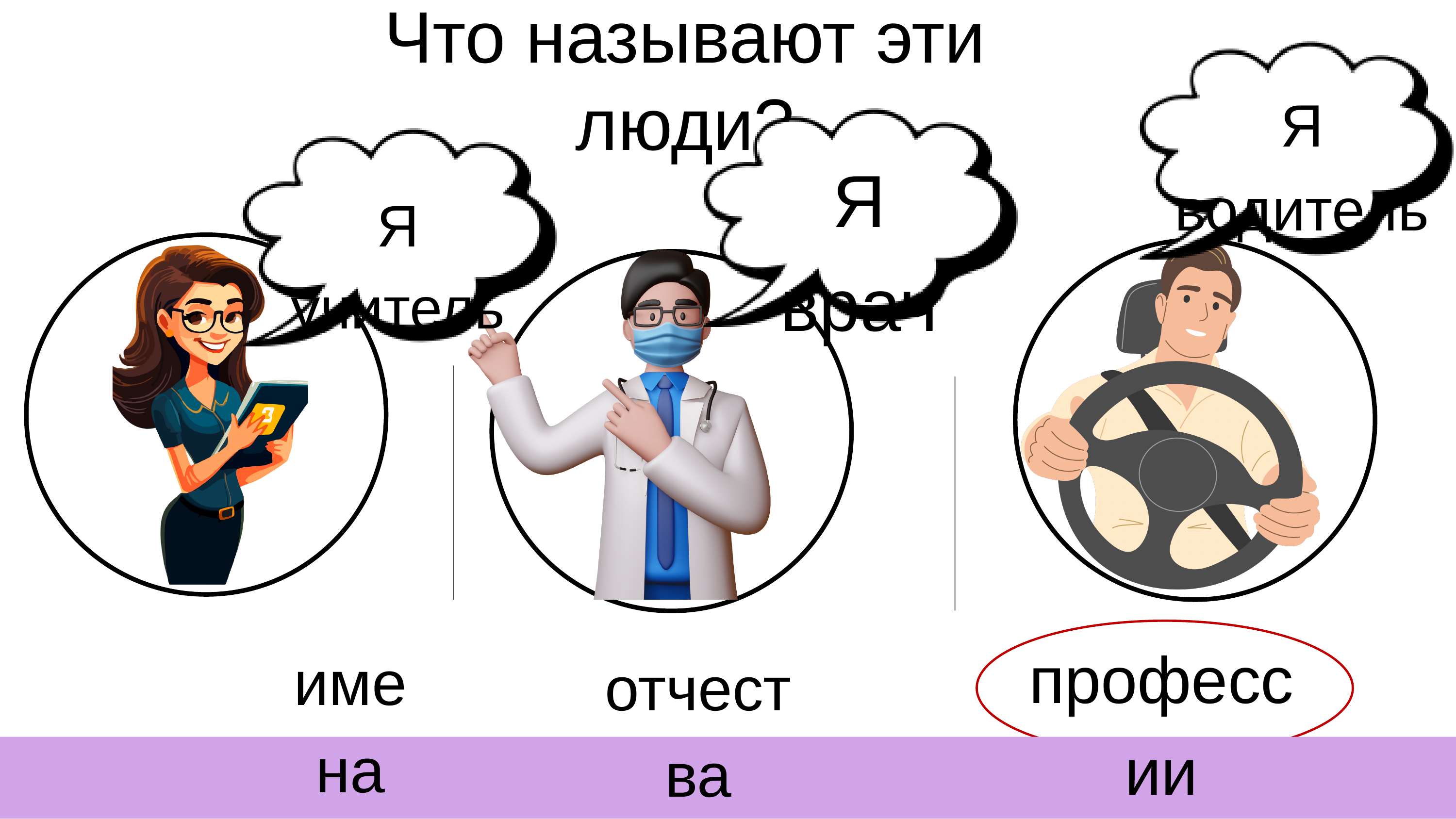

Что называют эти люди?

Я водитель

Я врач
Я учитель

профессии
имена
отчества